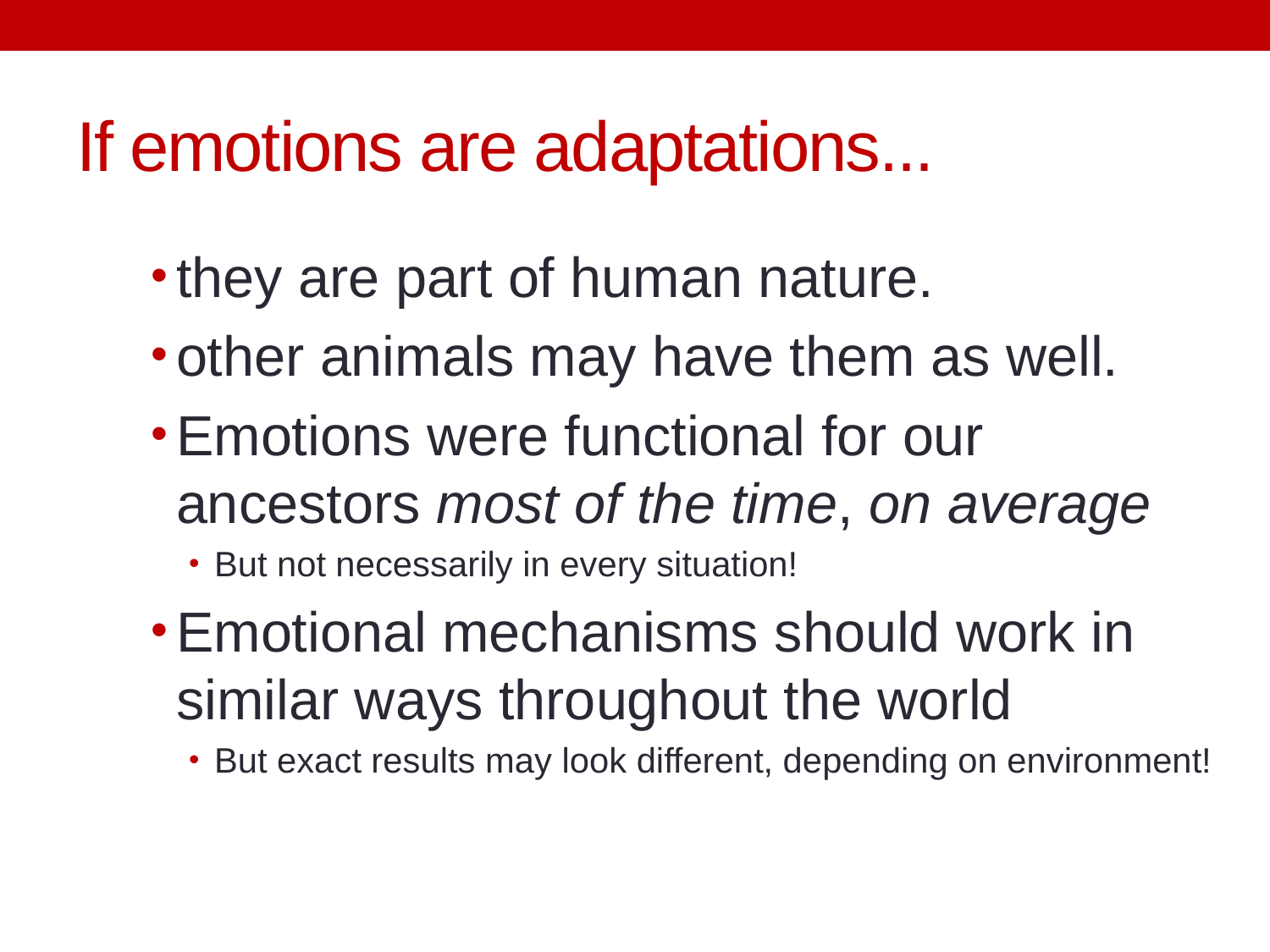

# If emotions are adaptations...
they are part of human nature.
other animals may have them as well.
Emotions were functional for our ancestors most of the time, on average
But not necessarily in every situation!
Emotional mechanisms should work in similar ways throughout the world
But exact results may look different, depending on environment!